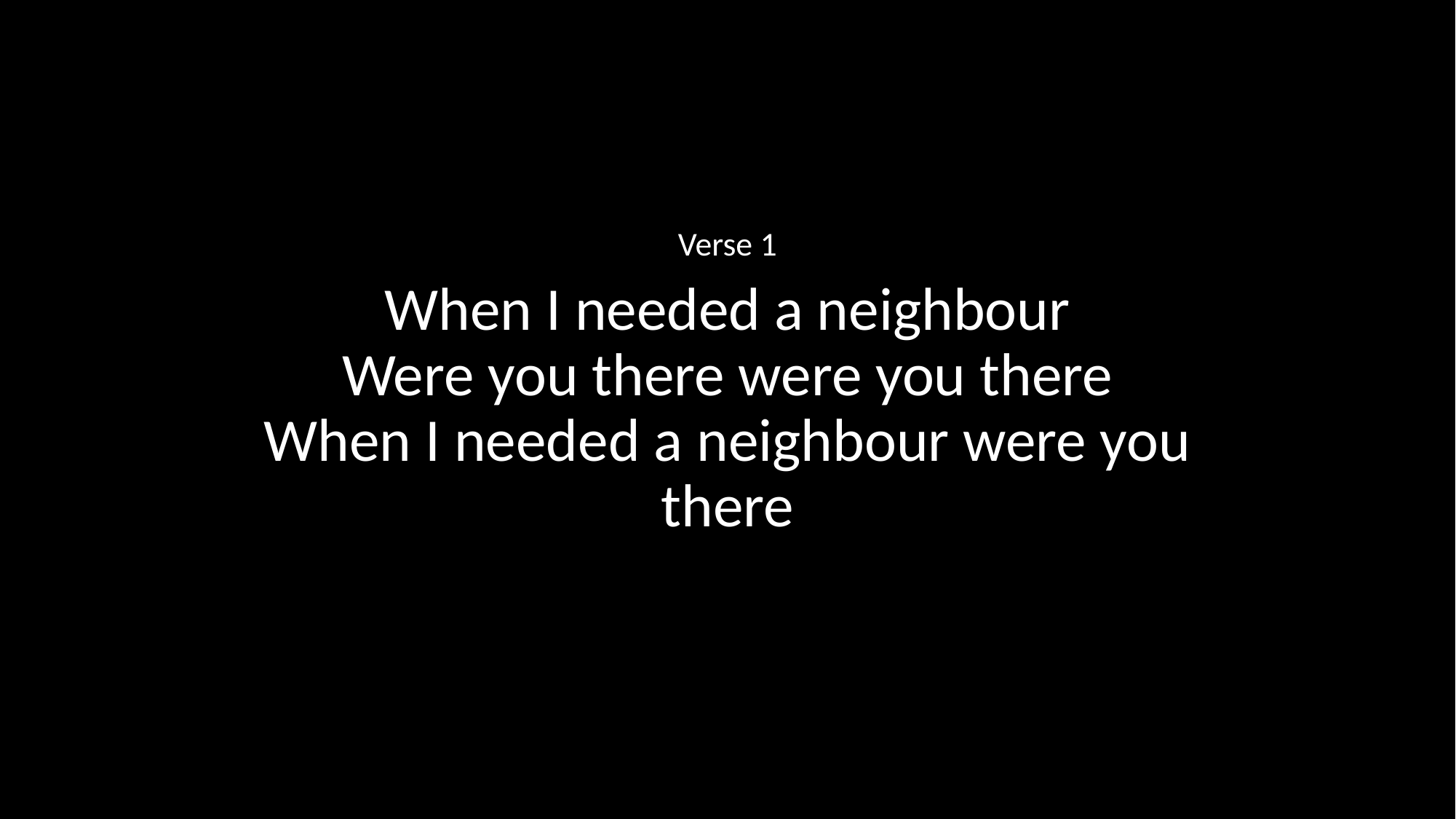

Verse 1
When I needed a neighbour
Were you there were you there
When I needed a neighbour were you there